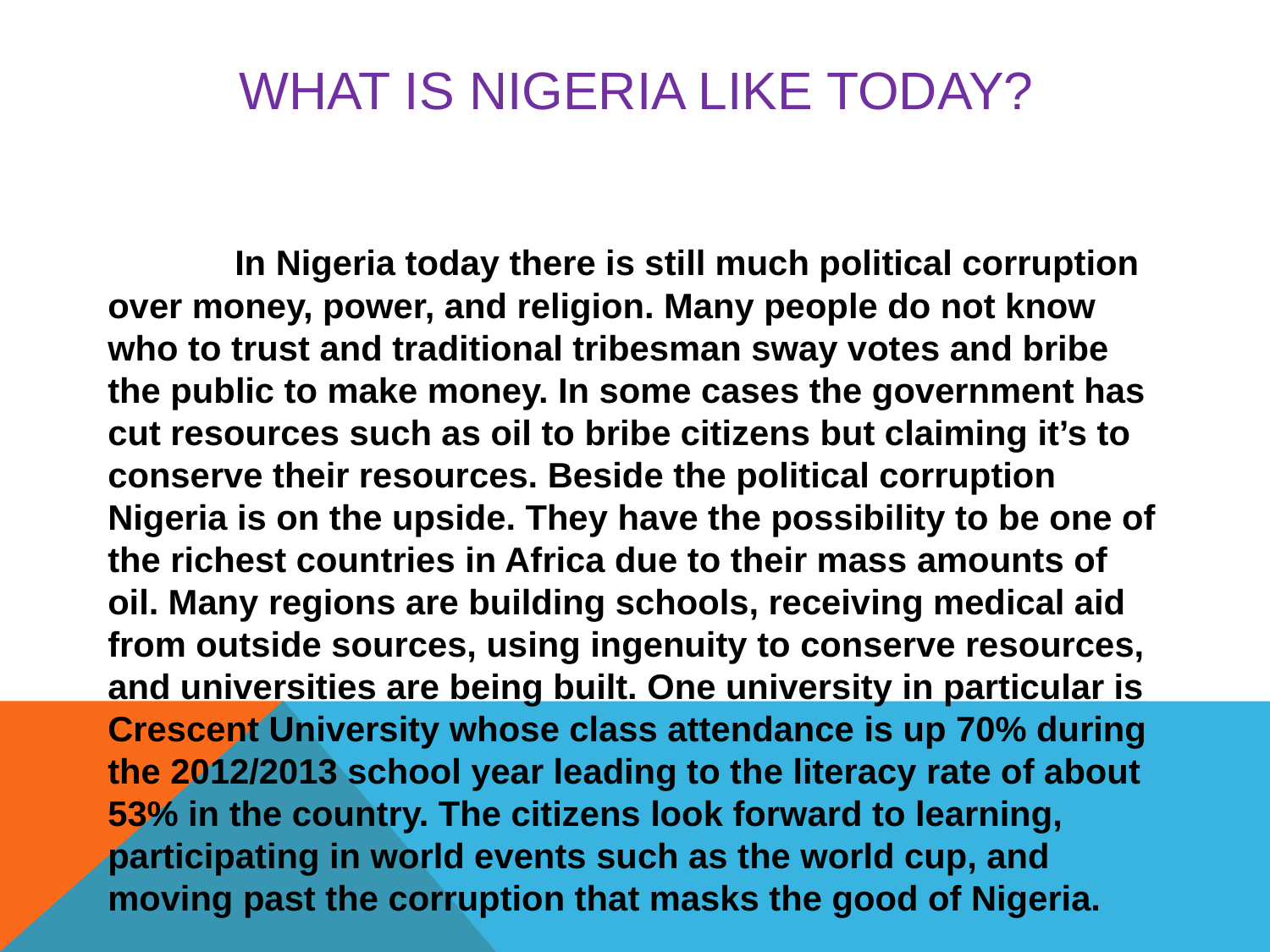

# What is Nigeria like today?

	In Nigeria today there is still much political corruption over money, power, and religion. Many people do not know who to trust and traditional tribesman sway votes and bribe the public to make money. In some cases the government has cut resources such as oil to bribe citizens but claiming it’s to conserve their resources. Beside the political corruption Nigeria is on the upside. They have the possibility to be one of the richest countries in Africa due to their mass amounts of oil. Many regions are building schools, receiving medical aid from outside sources, using ingenuity to conserve resources, and universities are being built. One university in particular is Crescent University whose class attendance is up 70% during the 2012/2013 school year leading to the literacy rate of about 53% in the country. The citizens look forward to learning, participating in world events such as the world cup, and moving past the corruption that masks the good of Nigeria.